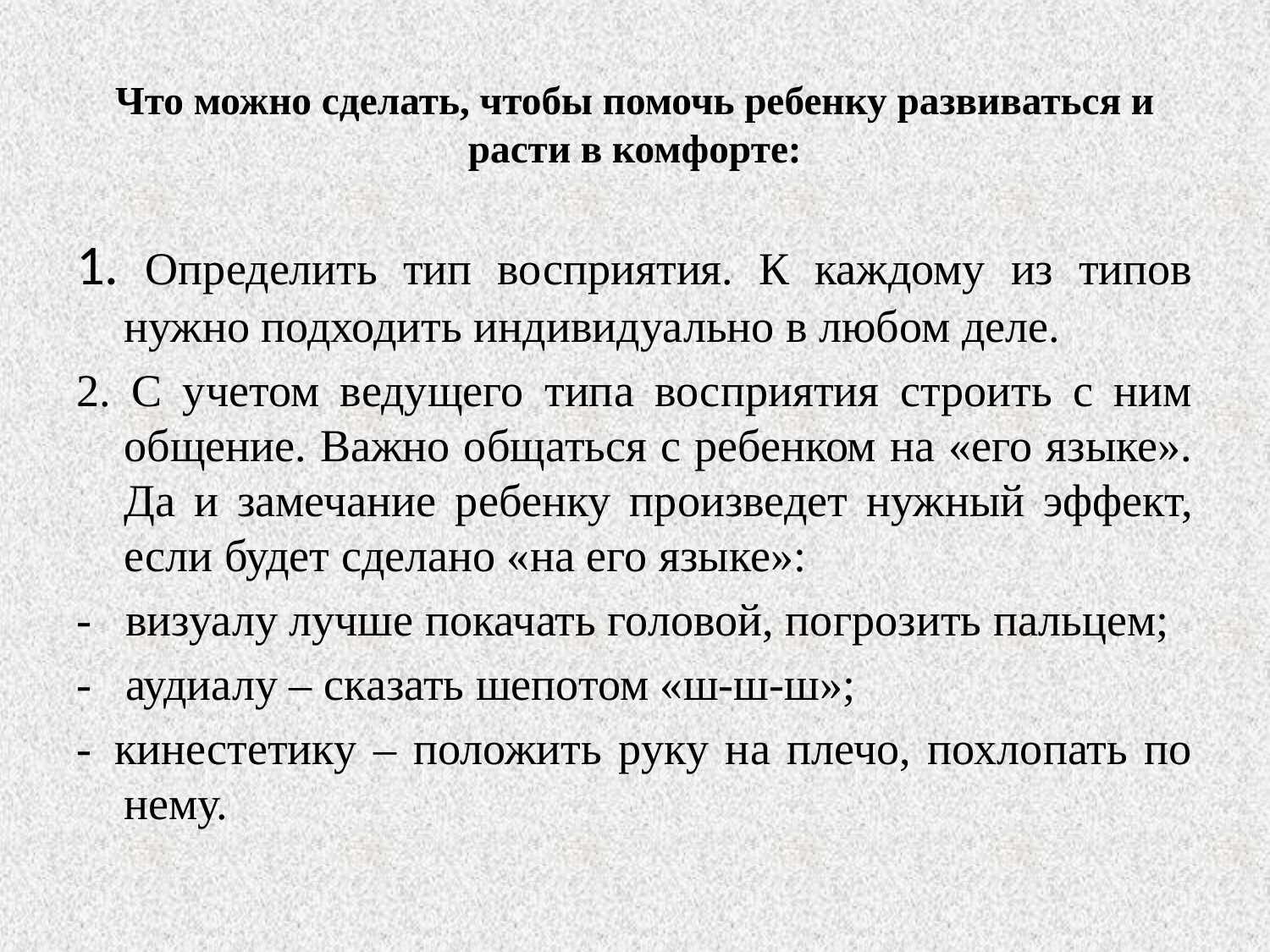

# Что можно сделать, чтобы помочь ребенку развиваться и расти в комфорте:
1. Определить тип восприятия. К каждому из типов нужно подходить индивидуально в любом деле.
2. С учетом ведущего типа восприятия строить с ним общение. Важно общаться с ребенком на «его языке». Да и замечание ребенку произведет нужный эффект, если будет сделано «на его языке»:
-   визуалу лучше покачать головой, погрозить пальцем;
-   аудиалу – сказать шепотом «ш-ш-ш»;
-  кинестетику – положить руку на плечо, похлопать по нему.